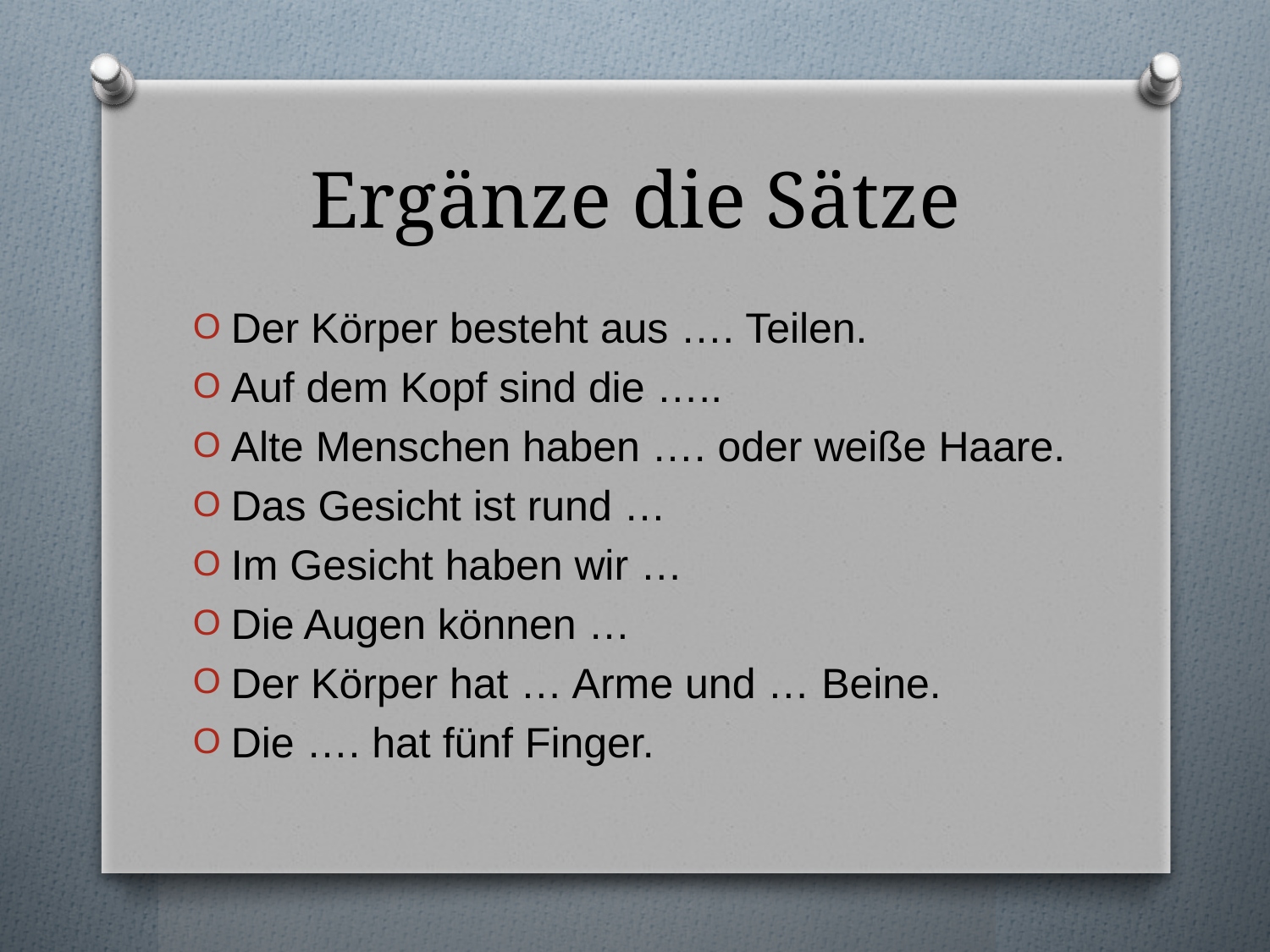

# Ergänze die Sätze
Der Körper besteht aus …. Teilen.
Auf dem Kopf sind die …..
Alte Menschen haben …. oder weiße Haare.
Das Gesicht ist rund …
Im Gesicht haben wir …
Die Augen können …
Der Körper hat … Arme und … Beine.
Die …. hat fünf Finger.